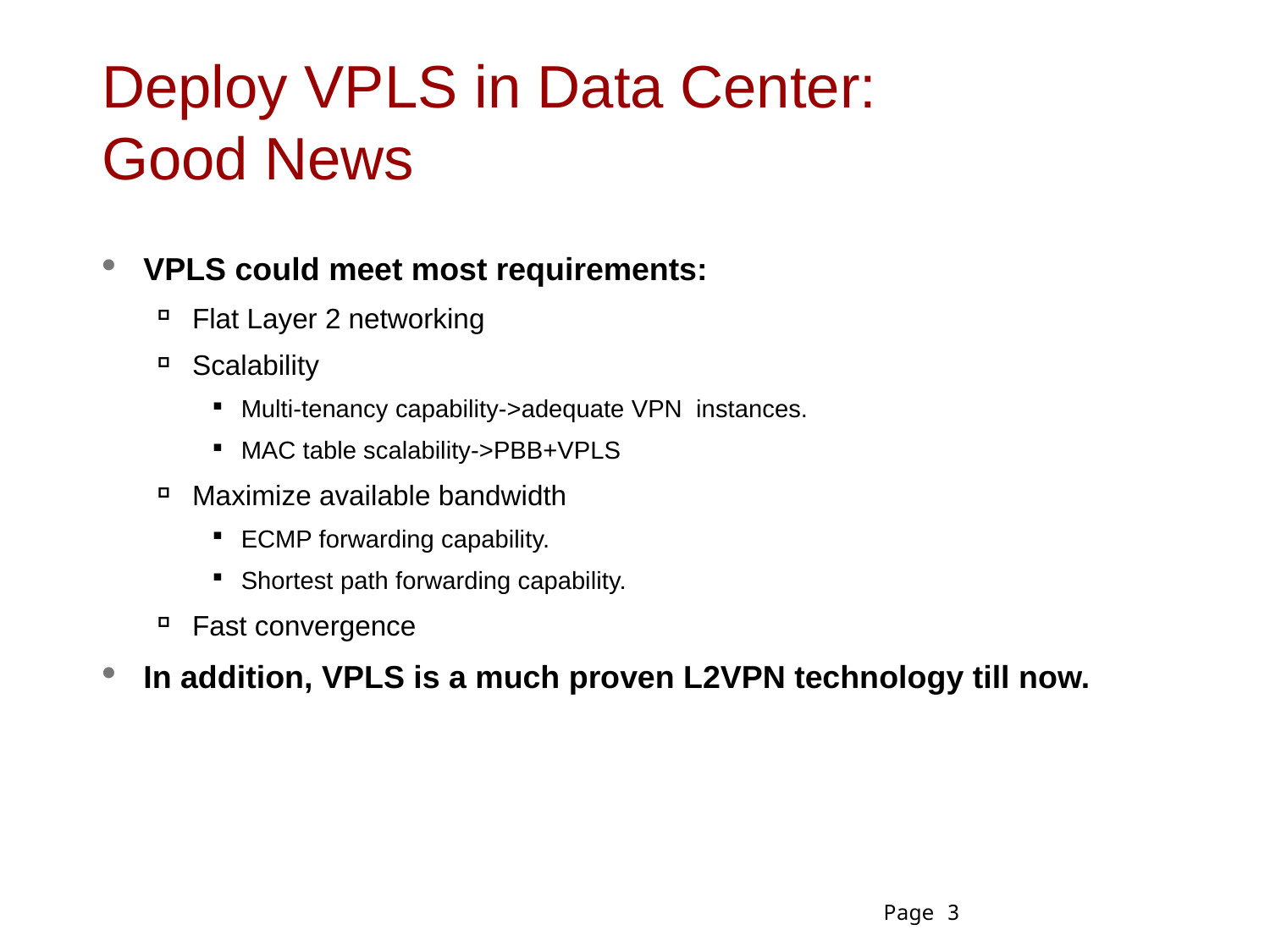

# Deploy VPLS in Data Center: Good News
VPLS could meet most requirements:
Flat Layer 2 networking
Scalability
Multi-tenancy capability->adequate VPN  instances.
MAC table scalability->PBB+VPLS
Maximize available bandwidth
ECMP forwarding capability.
Shortest path forwarding capability.
Fast convergence
In addition, VPLS is a much proven L2VPN technology till now.

Page 3